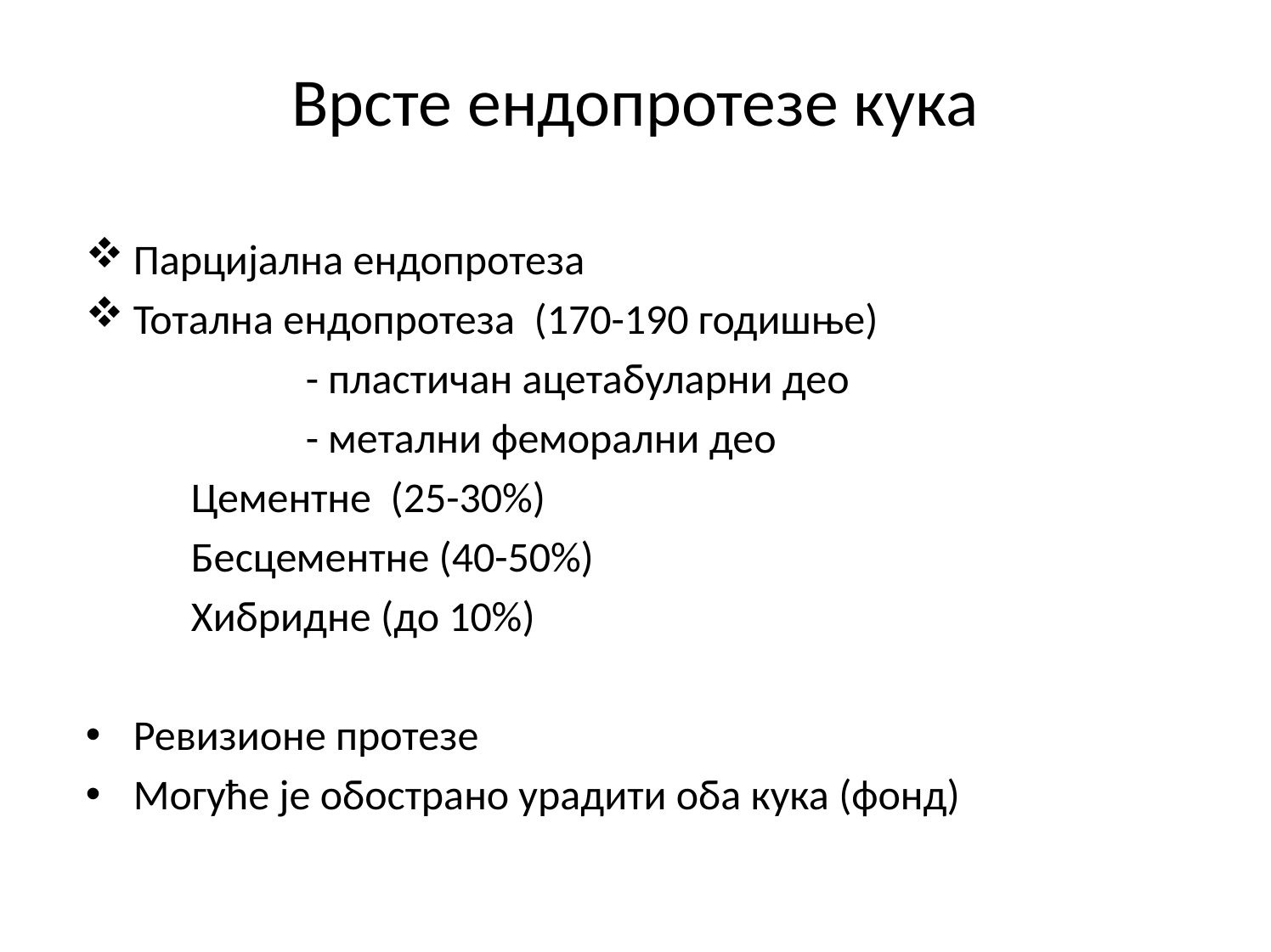

# Врсте ендопротезе кука
Парцијална ендопротеза
Тотална ендопротеза  (170-190 годишње)
                       - пластичан ацетабуларни део
                       - метални феморални део
           Цементне  (25-30%)
           Бесцементне (40-50%)
           Хибридне (до 10%)

Ревизионе протезе
Могуће је обострано урадити оба кука (фонд)